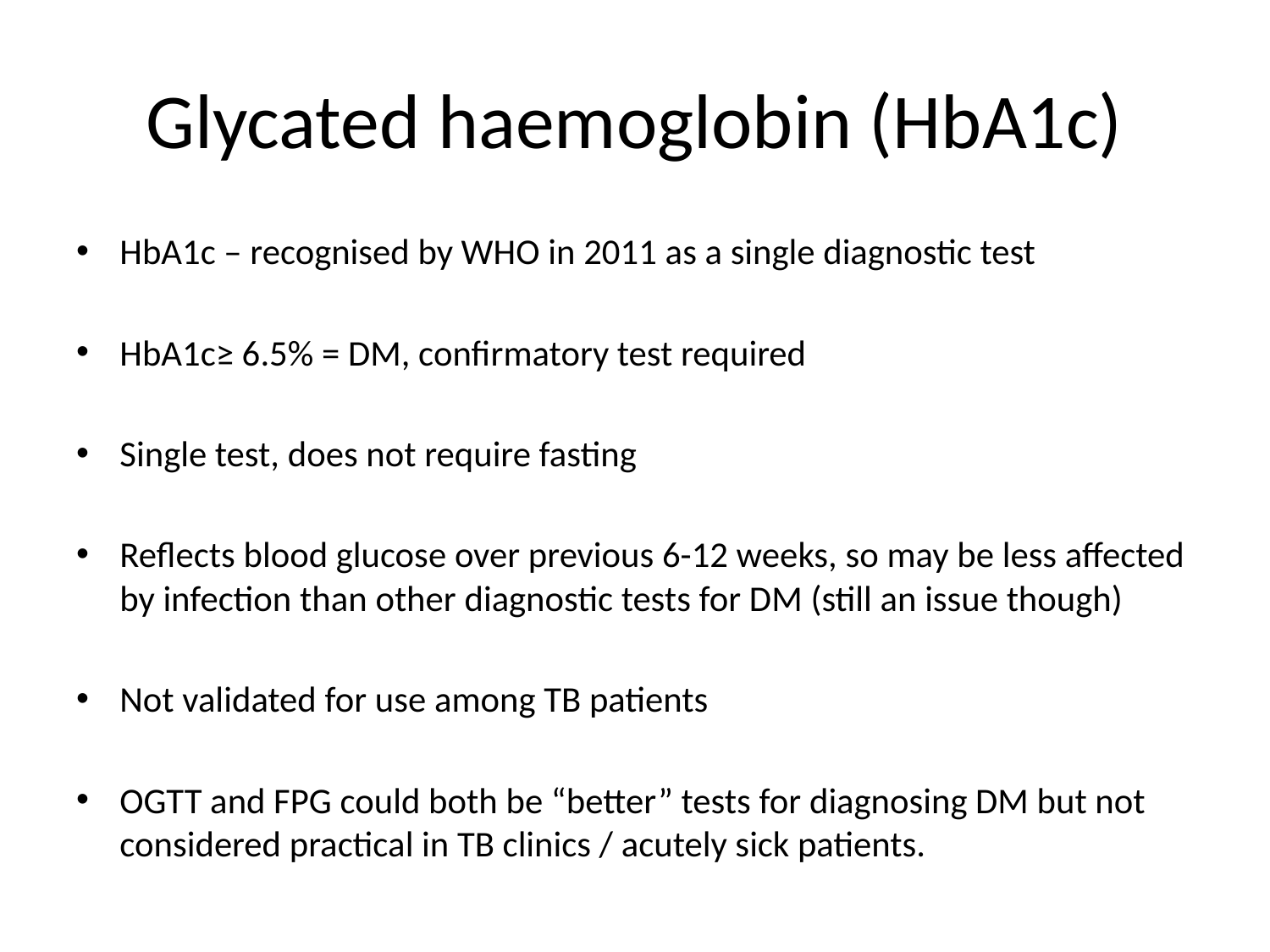

# Glycated haemoglobin (HbA1c)
HbA1c – recognised by WHO in 2011 as a single diagnostic test

HbA1c≥ 6.5% = DM, confirmatory test required

Single test, does not require fasting

Reflects blood glucose over previous 6-12 weeks, so may be less affected by infection than other diagnostic tests for DM (still an issue though)

Not validated for use among TB patients

OGTT and FPG could both be “better” tests for diagnosing DM but not considered practical in TB clinics / acutely sick patients.